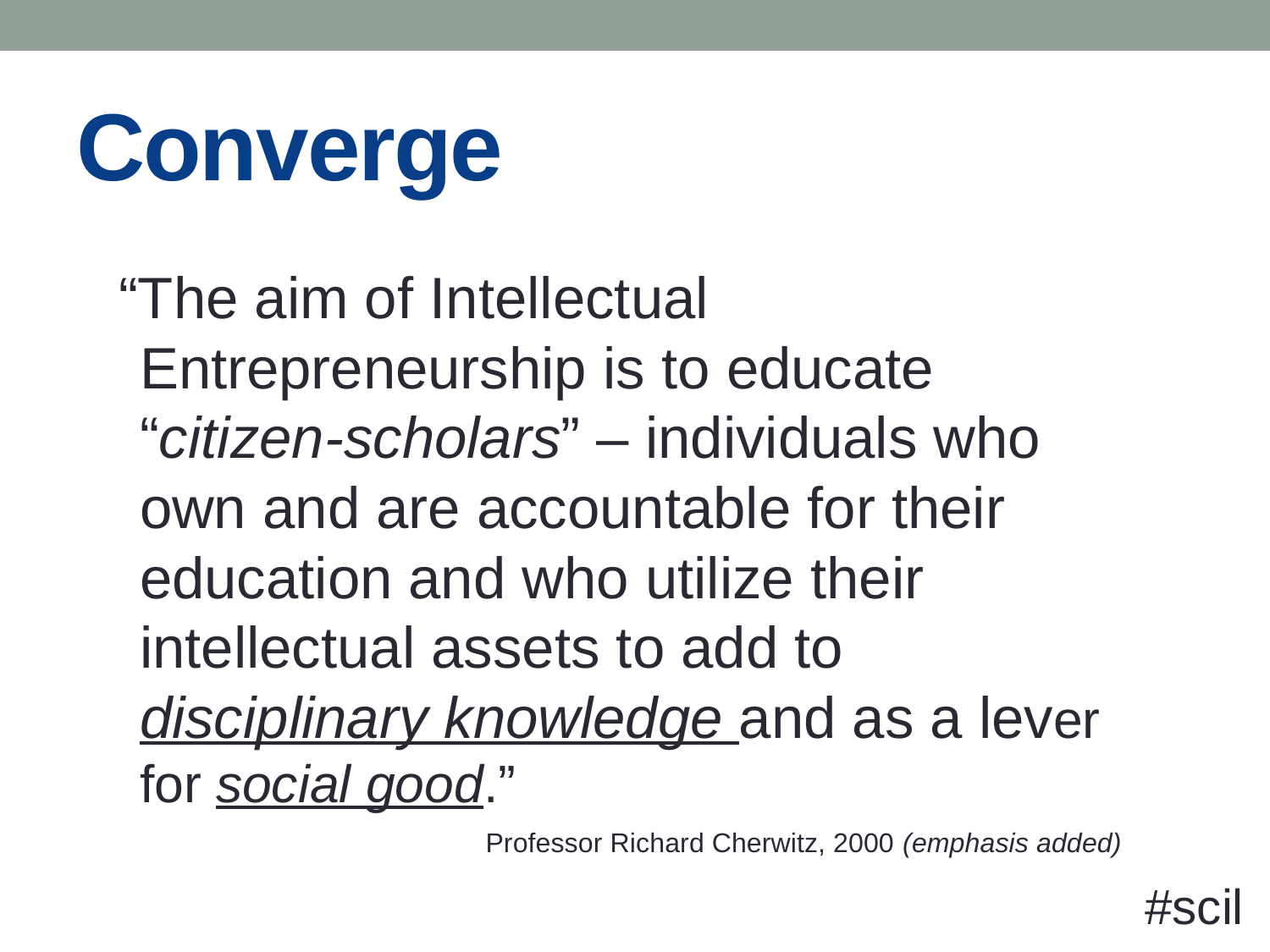

# Converge
“The aim of Intellectual Entrepreneurship is to educate “citizen-scholars” – individuals who own and are accountable for their education and who utilize their intellectual assets to add to disciplinary knowledge and as a lever for social good.”
	Professor Richard Cherwitz, 2000 (emphasis added)
#scil